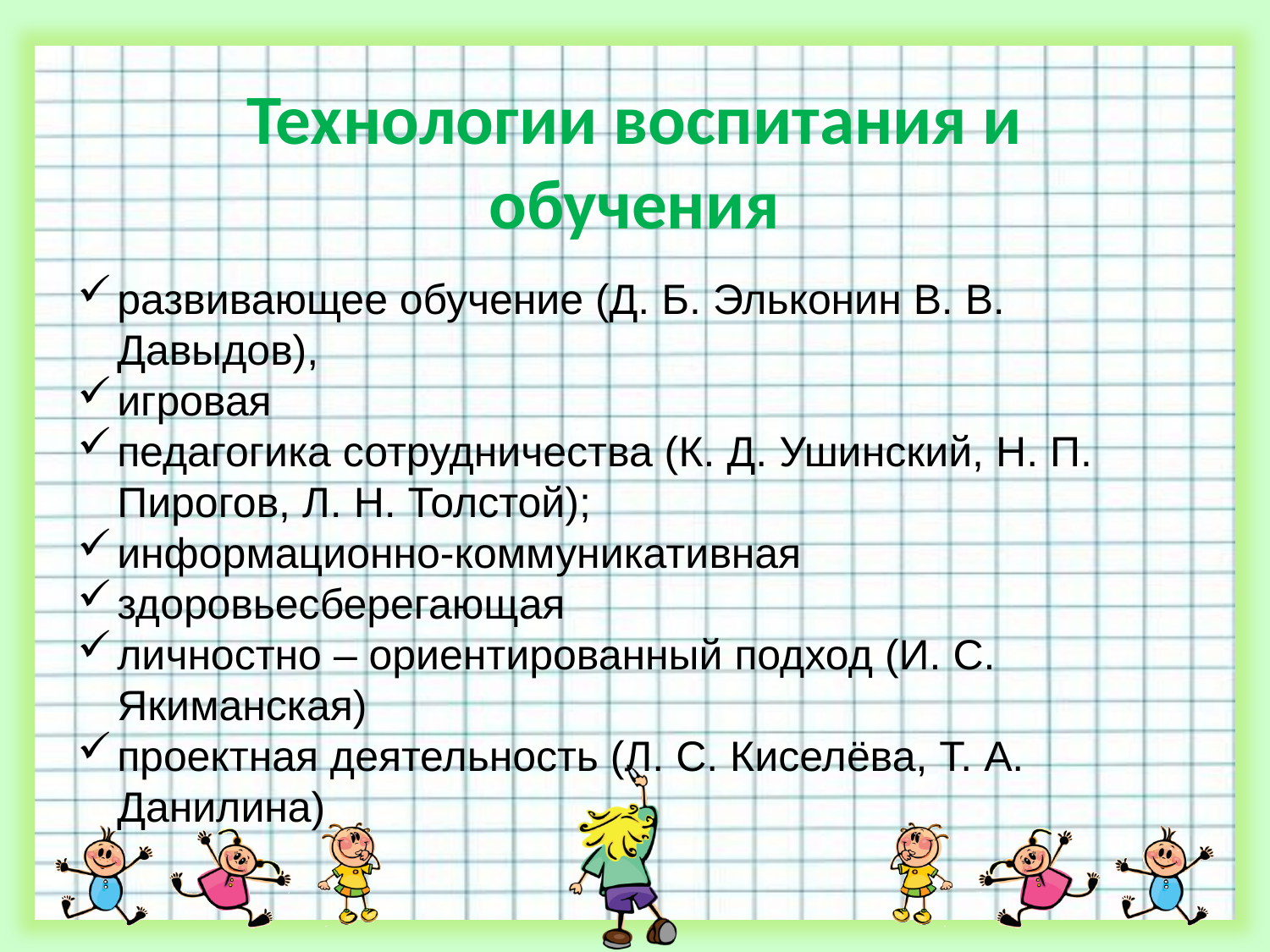

# Технологии воспитания и обучения
развивающее обучение (Д. Б. Эльконин В. В. Давыдов),
игровая
педагогика сотрудничества (К. Д. Ушинский, Н. П. Пирогов, Л. Н. Толстой);
информационно-коммуникативная
здоровьесберегающая
личностно – ориентированный подход (И. С. Якиманская)
проектная деятельность (Л. С. Киселёва, Т. А. Данилина)